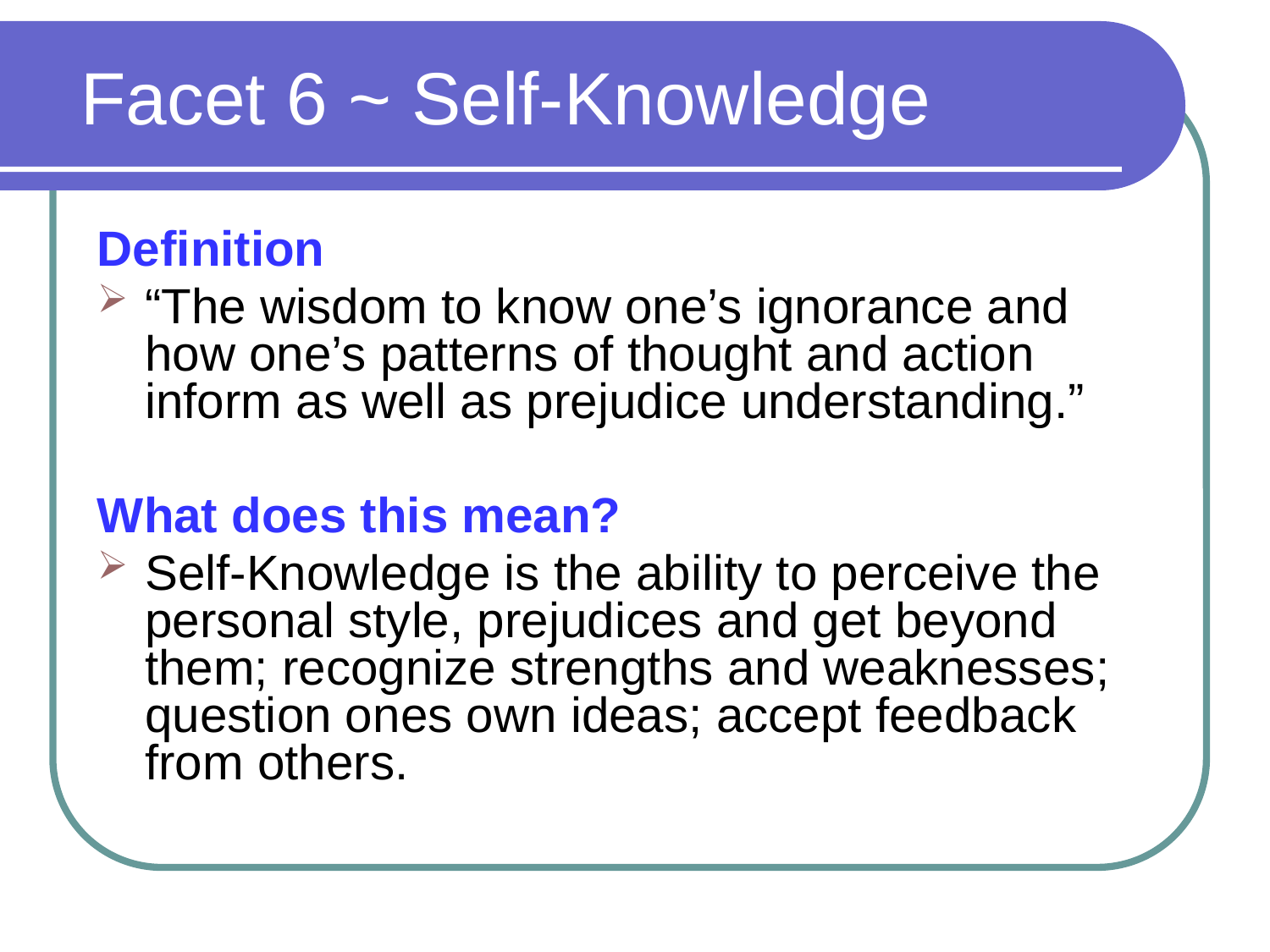

# Facet 6 ~ Self-Knowledge
Definition
“The wisdom to know one’s ignorance and how one’s patterns of thought and action inform as well as prejudice understanding.”

What does this mean?
Self-Knowledge is the ability to perceive the personal style, prejudices and get beyond them; recognize strengths and weaknesses; question ones own ideas; accept feedback from others.